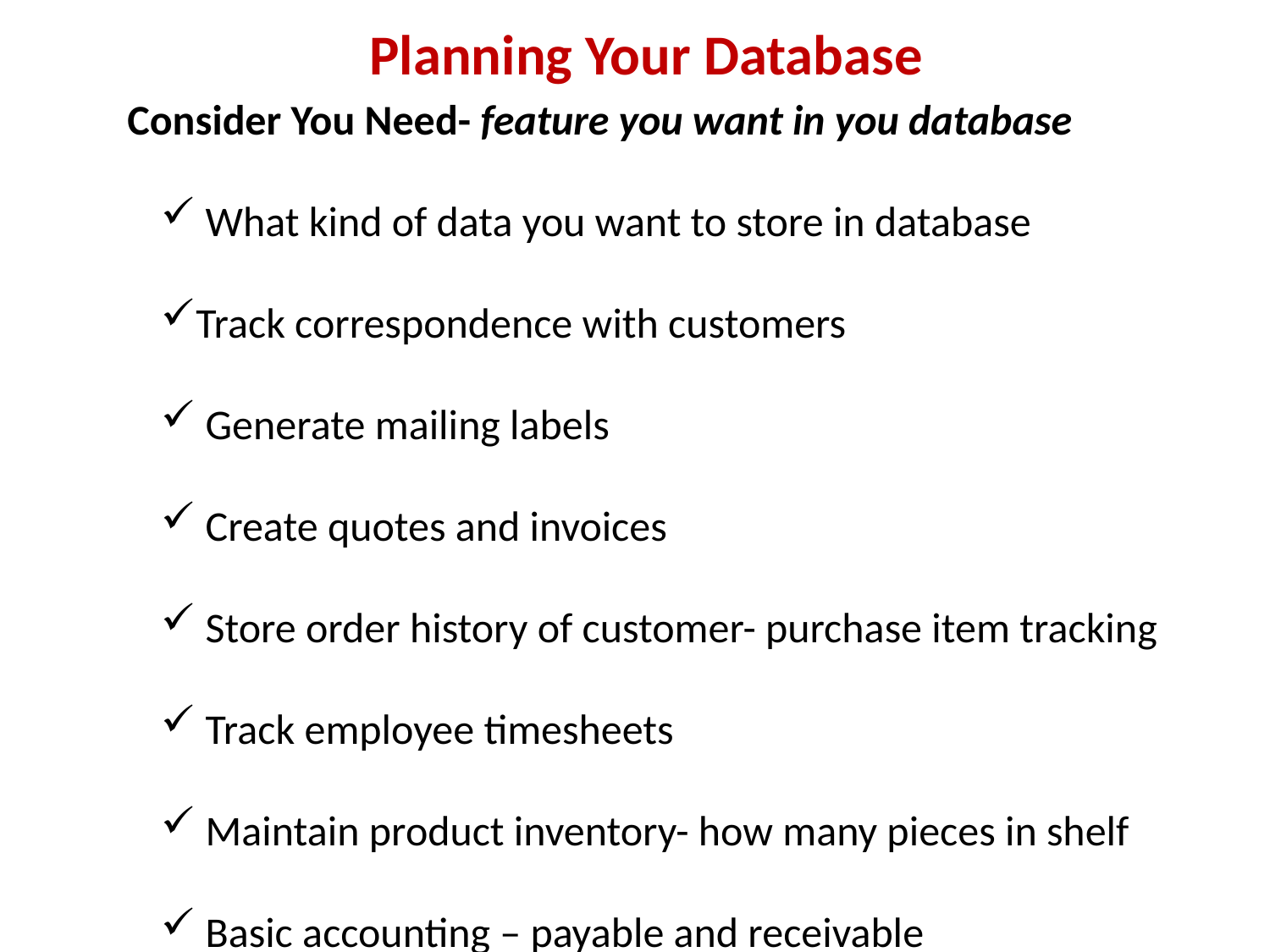

# Planning Your Database
Consider You Need- feature you want in you database

 What kind of data you want to store in database

Track correspondence with customers

 Generate mailing labels

 Create quotes and invoices

 Store order history of customer- purchase item tracking

 Track employee timesheets

 Maintain product inventory- how many pieces in shelf

 Basic accounting – payable and receivable